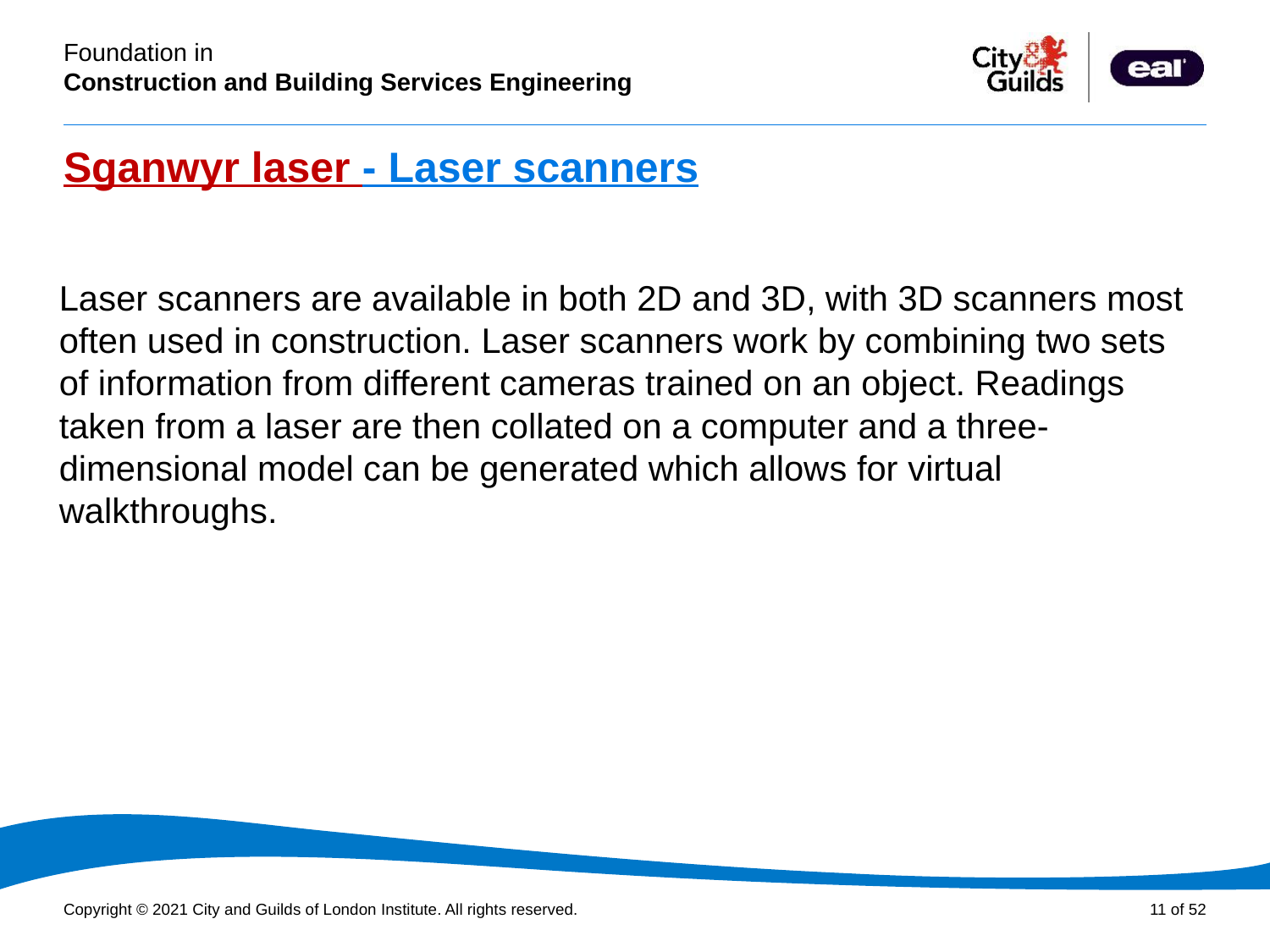

# Sganwyr laser - Laser scanners
Laser scanners are available in both 2D and 3D, with 3D scanners most often used in construction. Laser scanners work by combining two sets of information from different cameras trained on an object. Readings taken from a laser are then collated on a computer and a three-dimensional model can be generated which allows for virtual walkthroughs.